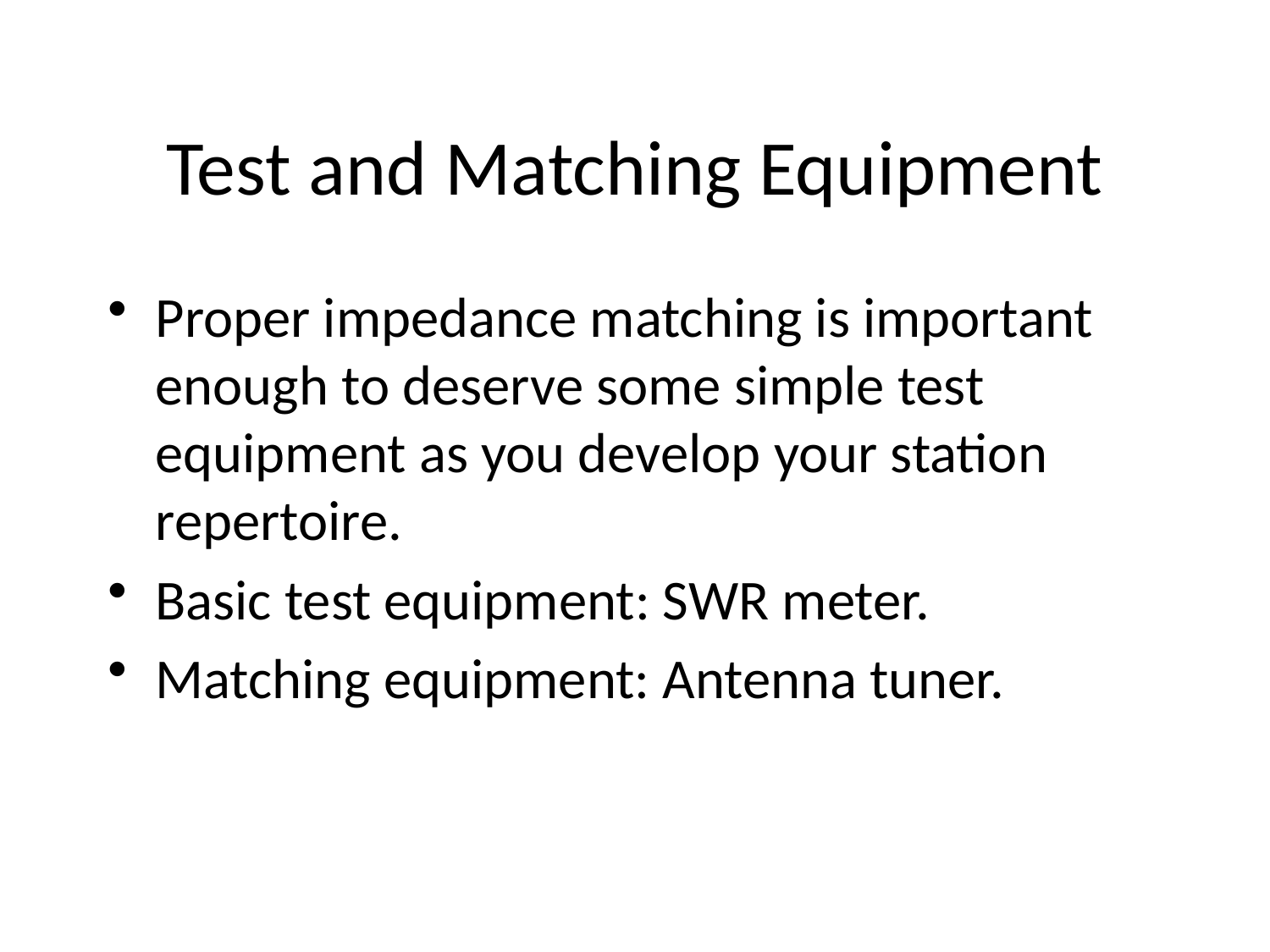

Test and Matching Equipment
Proper impedance matching is important enough to deserve some simple test equipment as you develop your station repertoire.
Basic test equipment: SWR meter.
Matching equipment: Antenna tuner.